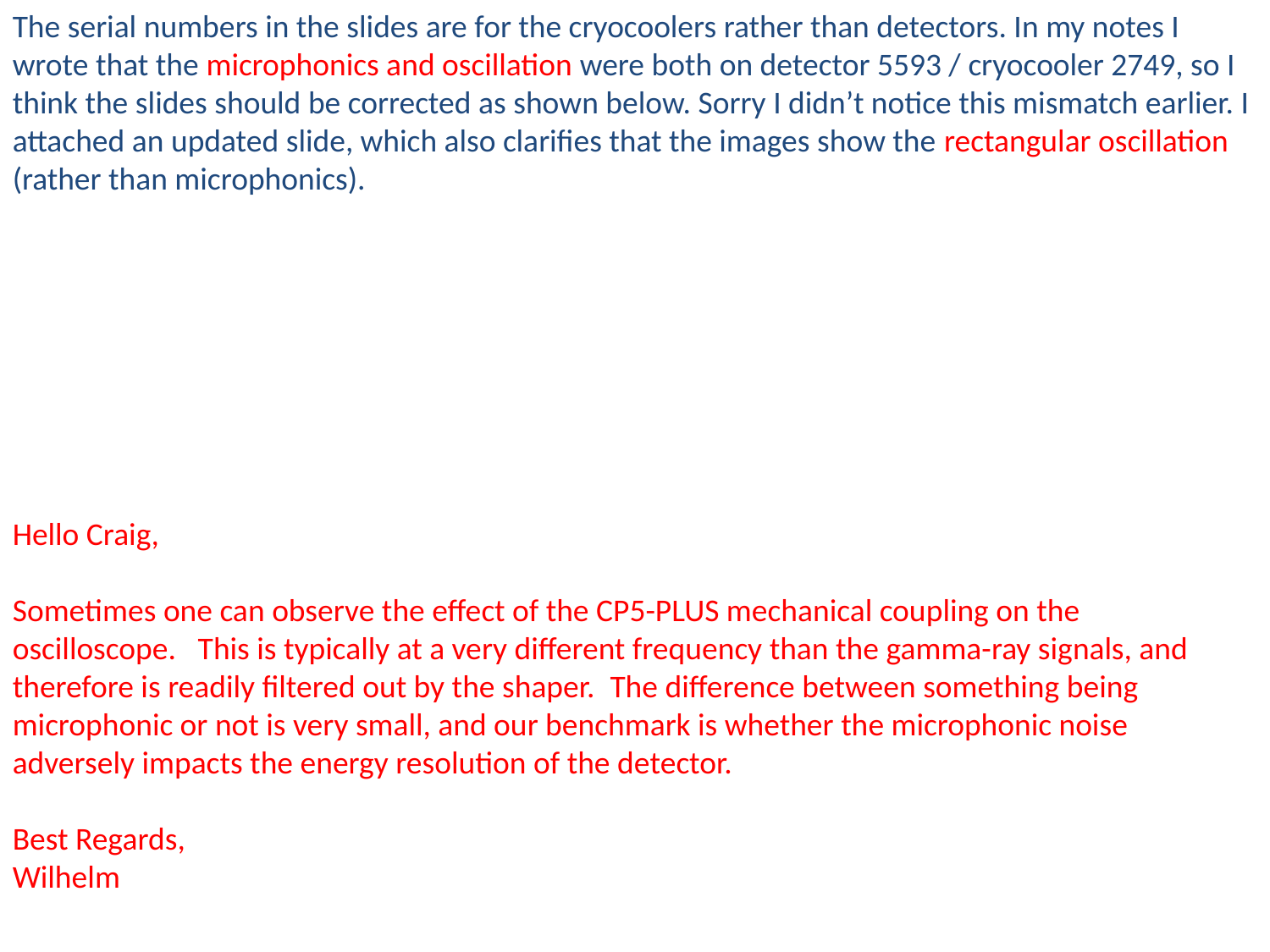

The serial numbers in the slides are for the cryocoolers rather than detectors. In my notes I wrote that the microphonics and oscillation were both on detector 5593 / cryocooler 2749, so I think the slides should be corrected as shown below. Sorry I didn’t notice this mismatch earlier. I attached an updated slide, which also clarifies that the images show the rectangular oscillation (rather than microphonics).
Hello Craig,

Sometimes one can observe the effect of the CP5-PLUS mechanical coupling on the oscilloscope.   This is typically at a very different frequency than the gamma-ray signals, and therefore is readily filtered out by the shaper.  The difference between something being microphonic or not is very small, and our benchmark is whether the microphonic noise adversely impacts the energy resolution of the detector.

Best Regards,
Wilhelm